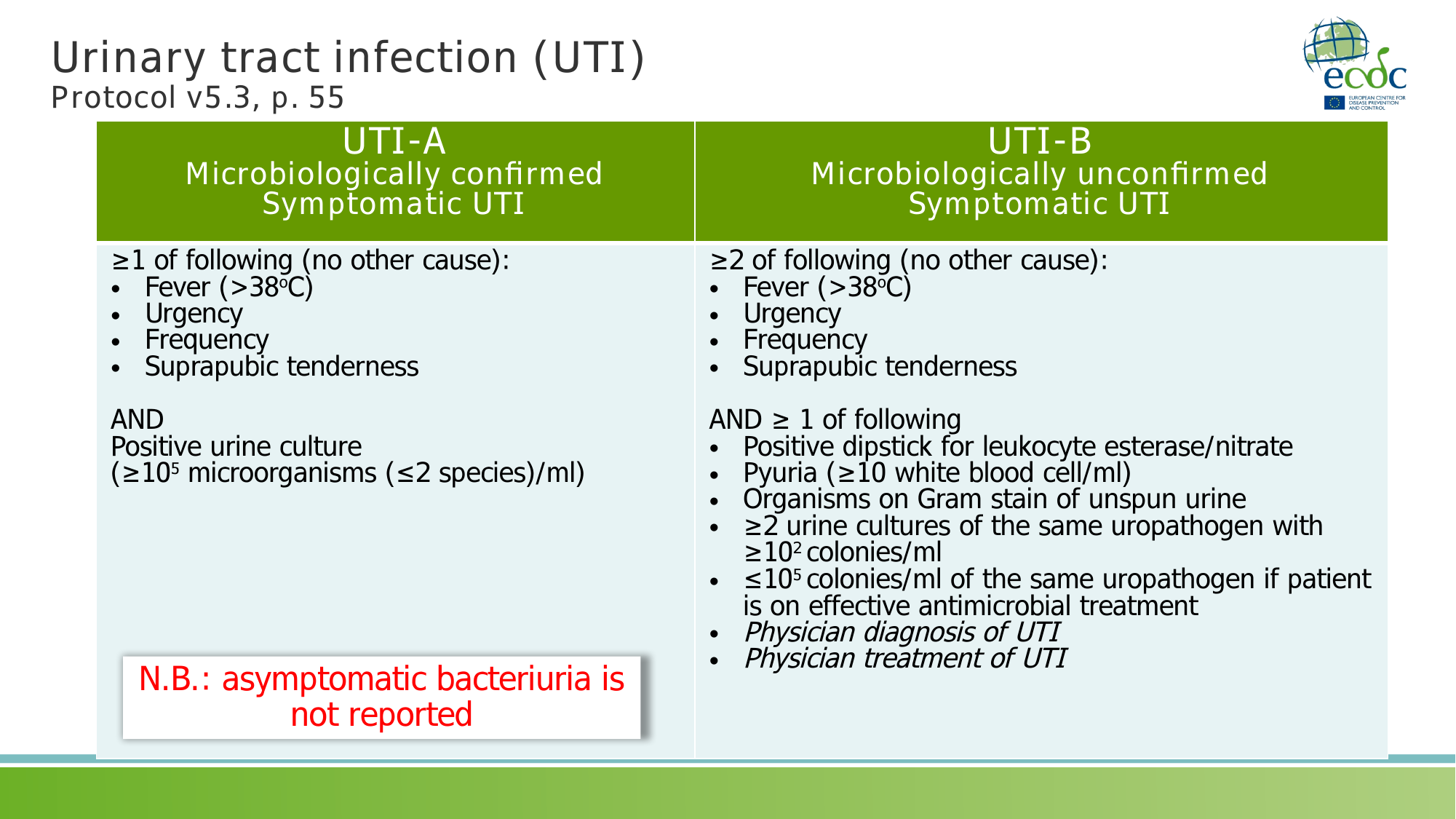

Urinary tract infection (UTI)
Protocol v5.3, p. 55
| UTI-A Microbiologically confirmed Symptomatic UTI | UTI-B Microbiologically unconfirmed Symptomatic UTI |
| --- | --- |
| ≥1 of following (no other cause): Fever (>38oC) Urgency Frequency Suprapubic tenderness AND Positive urine culture (≥105 microorganisms (≤2 species)/ml) | ≥2 of following (no other cause): Fever (>38oC) Urgency Frequency Suprapubic tenderness AND ≥ 1 of following Positive dipstick for leukocyte esterase/nitrate Pyuria (≥10 white blood cell/ml) Organisms on Gram stain of unspun urine ≥2 urine cultures of the same uropathogen with ≥102 colonies/ml ≤105 colonies/ml of the same uropathogen if patient is on effective antimicrobial treatment Physician diagnosis of UTI Physician treatment of UTI |
N.B.: asymptomatic bacteriuria is not reported